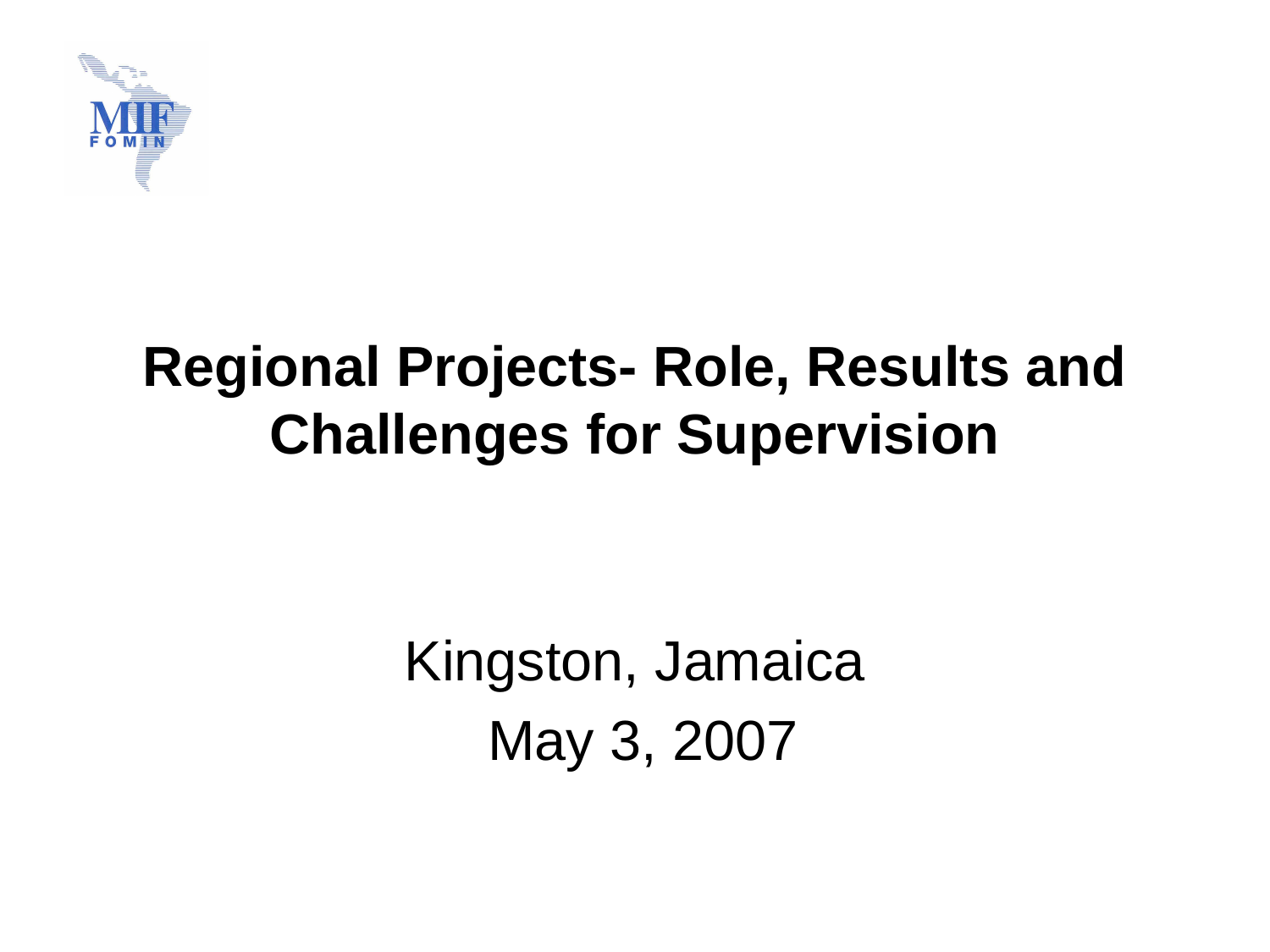

# Regional Projects- Role, Results and Challenges for Supervision

Kingston, Jamaica
 May 3, 2007